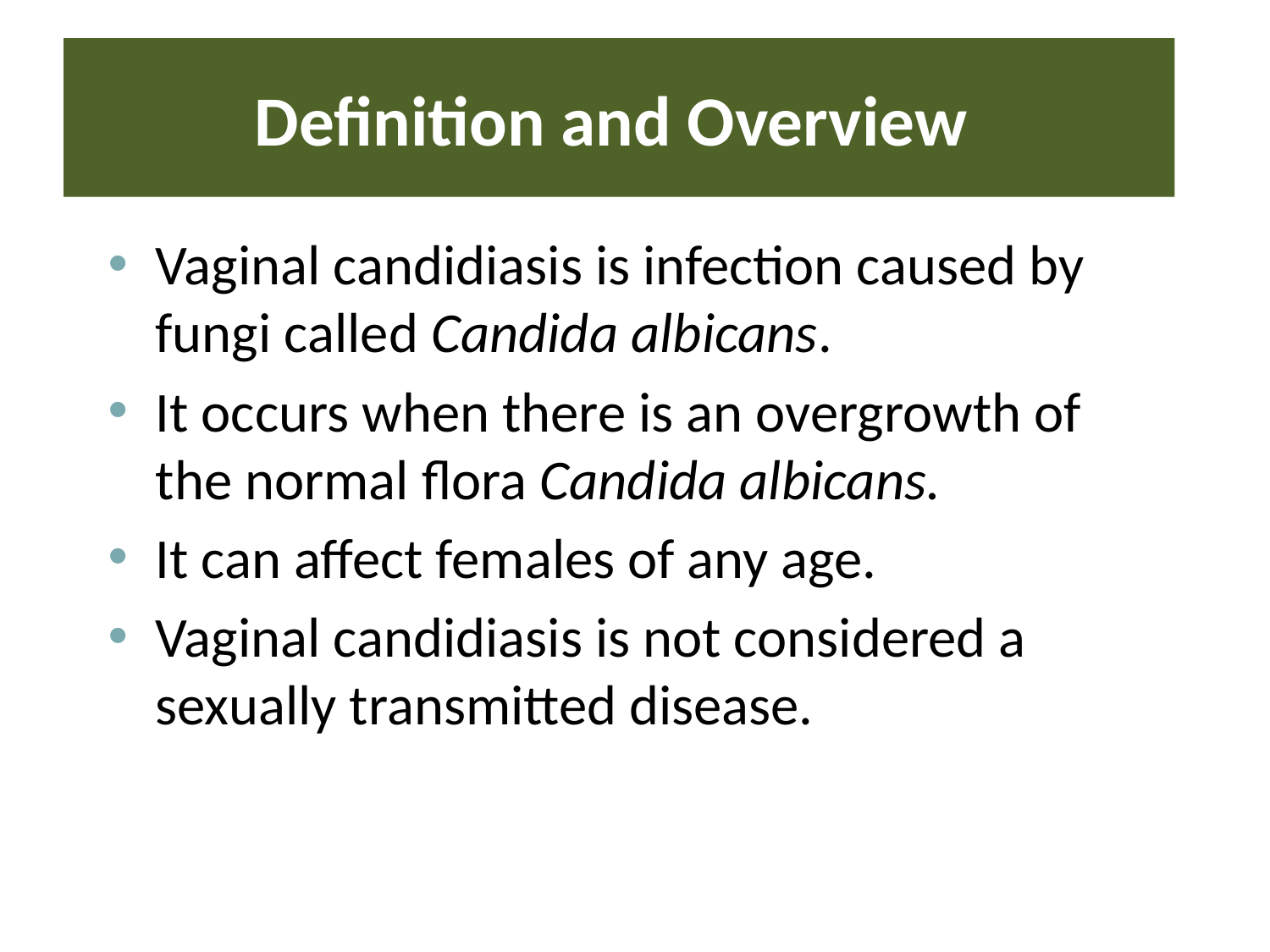

# Definition and Overview
Vaginal candidiasis is infection caused by fungi called Candida albicans.
It occurs when there is an overgrowth of the normal flora Candida albicans.
It can affect females of any age.
Vaginal candidiasis is not considered a sexually transmitted disease.